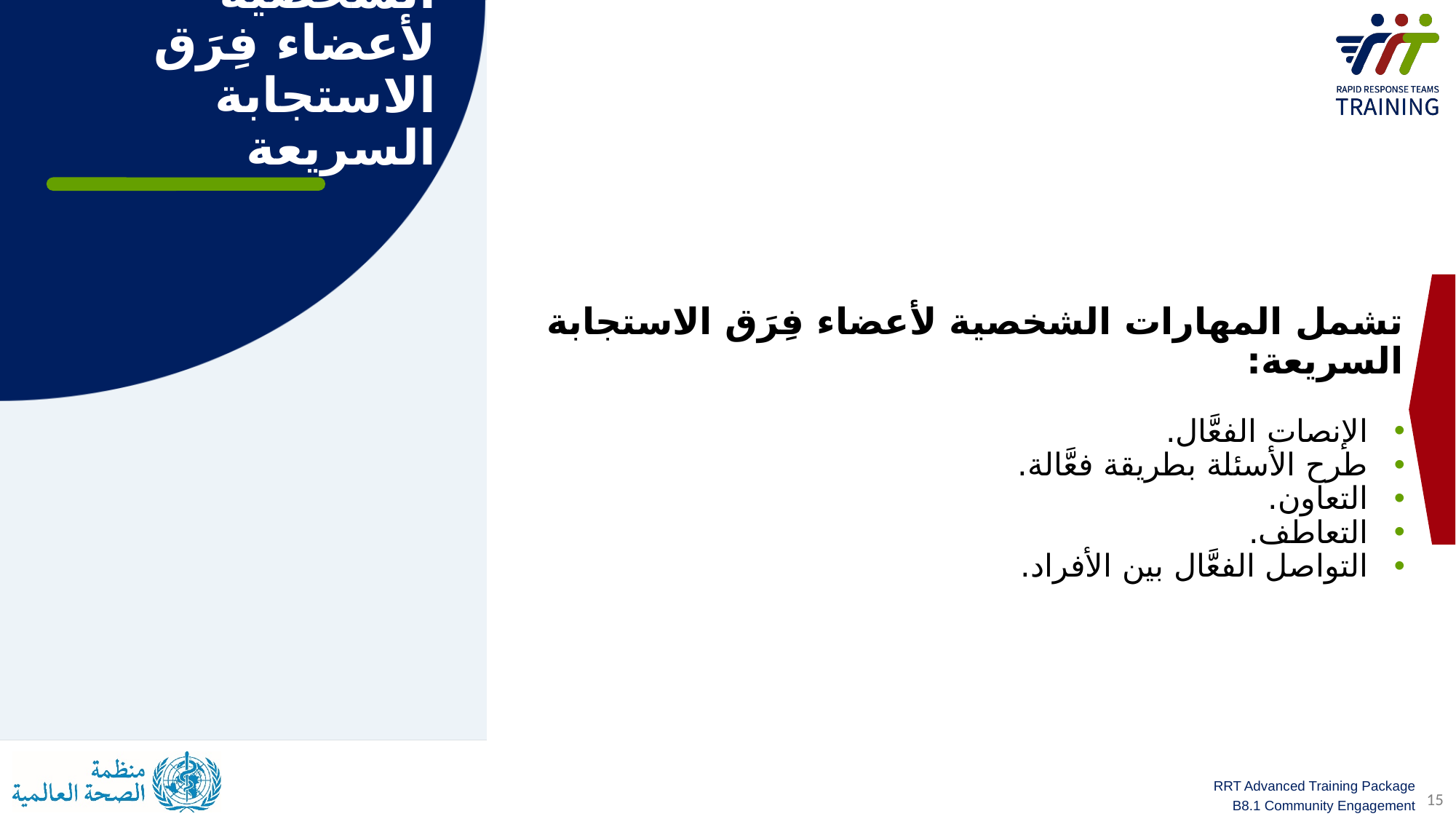

المهارات الشخصية لأعضاء فِرَق الاستجابة السريعة

تشمل المهارات الشخصية لأعضاء فِرَق الاستجابة السريعة:

الإنصات الفعَّال.
طرح الأسئلة بطريقة فعَّالة.
التعاون.
التعاطف.
التواصل الفعَّال بين الأفراد.